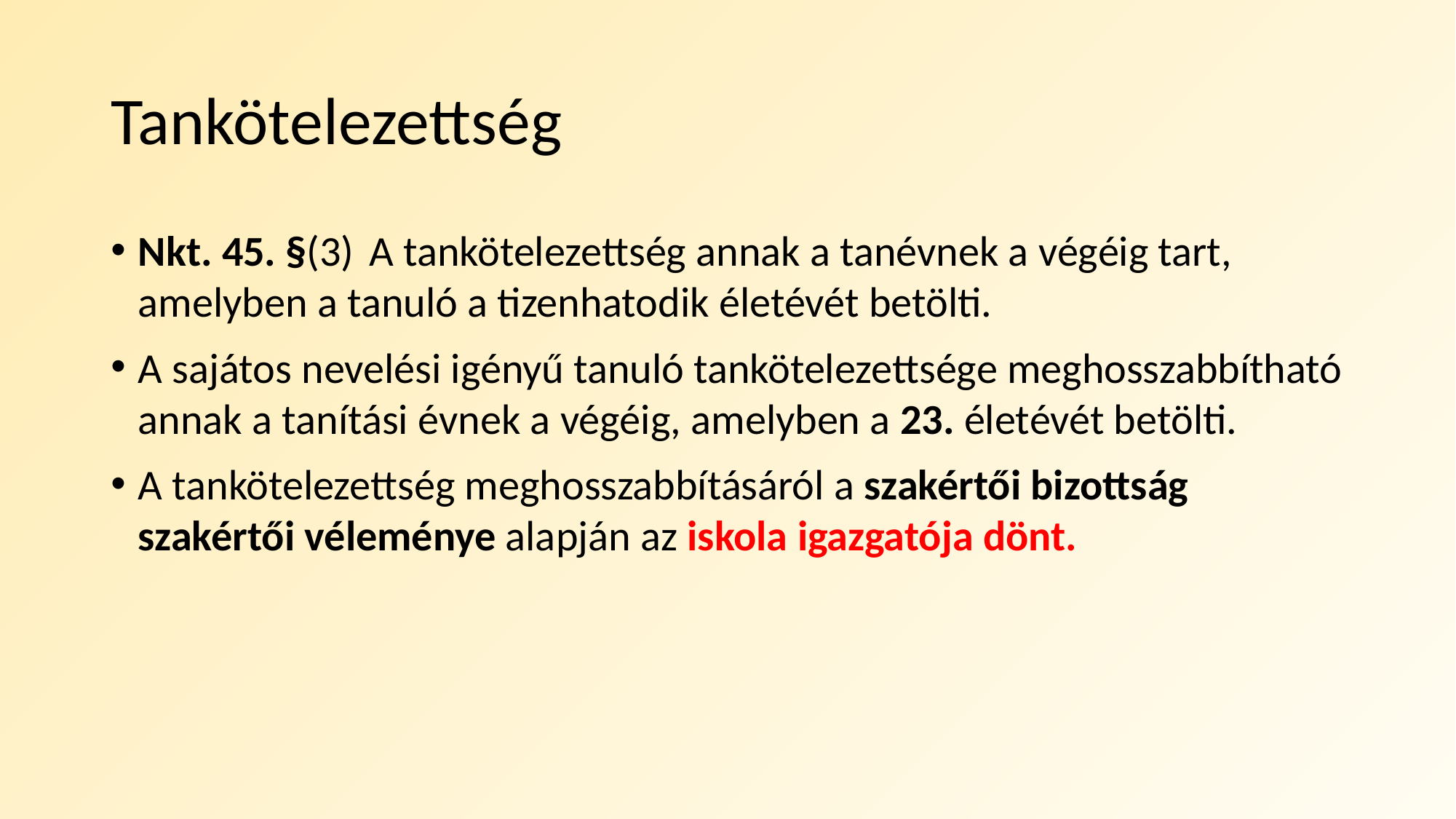

# Tankötelezettség
Nkt. 45. §(3)  A tankötelezettség annak a tanévnek a végéig tart, amelyben a tanuló a tizenhatodik életévét betölti.
A sajátos nevelési igényű tanuló tankötelezettsége meghosszabbítható annak a tanítási évnek a végéig, amelyben a 23. életévét betölti.
A tankötelezettség meghosszabbításáról a szakértői bizottság szakértői véleménye alapján az iskola igazgatója dönt.